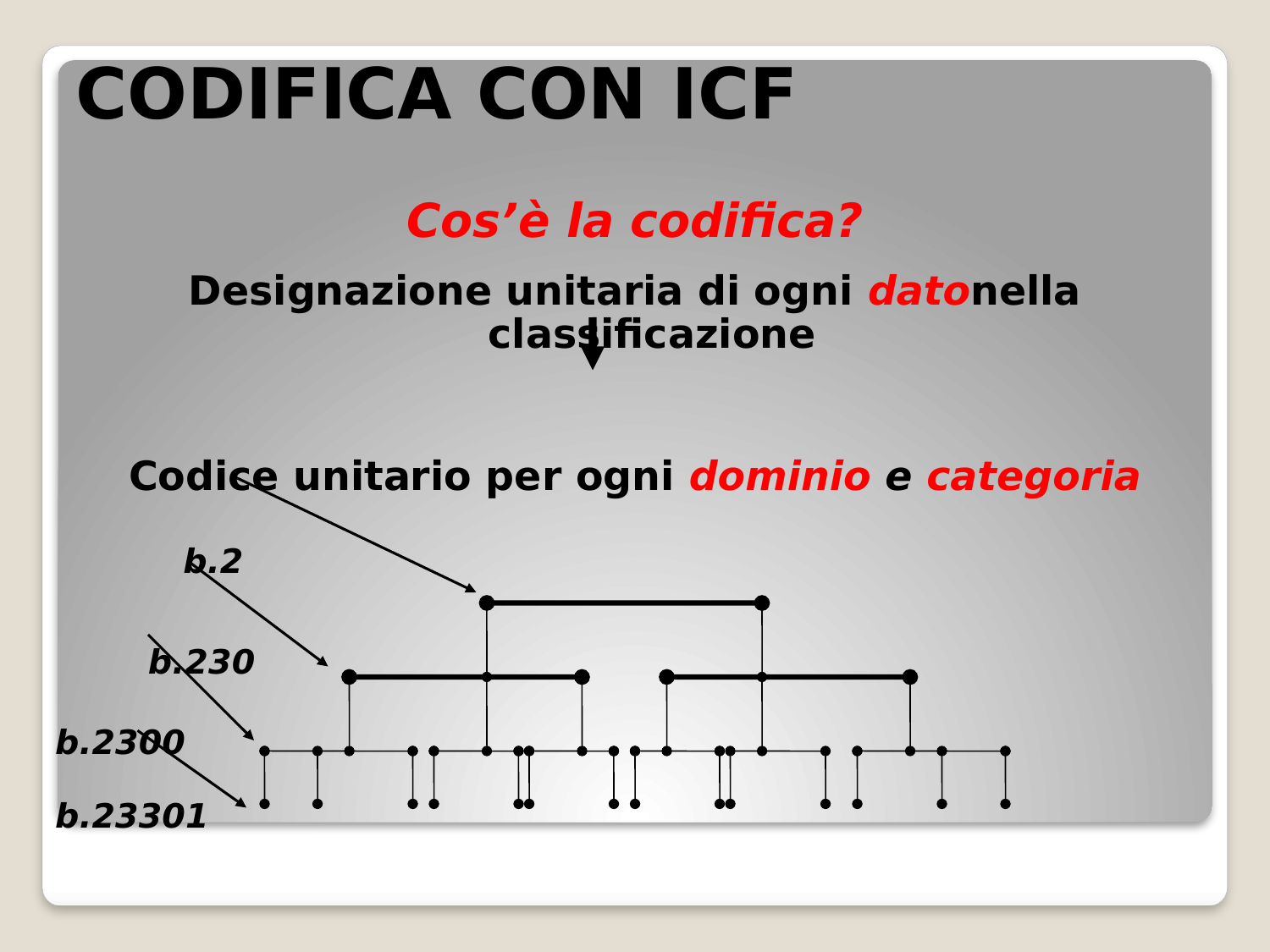

CODIFICA CON ICF
Cos’è la codifica?

Designazione unitaria di ogni datonella classificazione

Codice unitario per ogni dominio e categoria

	        b.2

        b.230

b.2300

b.23301